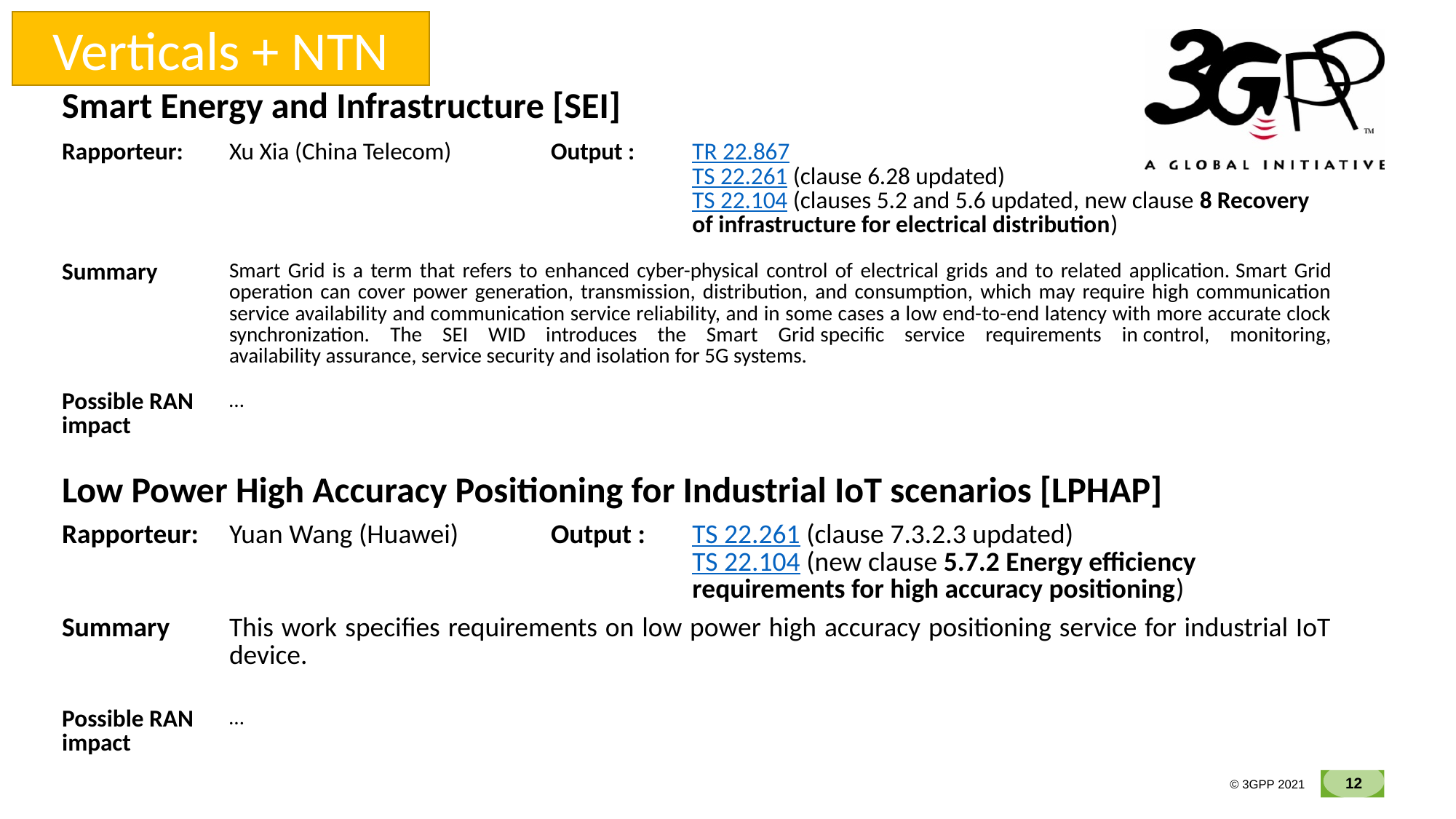

Verticals + NTN
| Smart Energy and Infrastructure [SEI] |  |  |  |
| --- | --- | --- | --- |
| Rapporteur: | Xu Xia (China Telecom) | Output : | TR 22.867 TS 22.261 (clause 6.28 updated) TS 22.104 (clauses 5.2 and 5.6 updated, new clause 8 Recovery of infrastructure for electrical distribution) |
| Summary | Smart Grid is a term that refers to enhanced cyber-physical control of electrical grids and to related application. Smart Grid operation can cover power generation, transmission, distribution, and consumption, which may require high communication service availability and communication service reliability, and in some cases a low end-to-end latency with more accurate clock synchronization. The SEI WID introduces the Smart Grid specific service requirements in control, monitoring, availability assurance, service security and isolation for 5G systems. |  |  |
| Possible RAN impact | … |  |  |
| Low Power High Accuracy Positioning for Industrial IoT scenarios [LPHAP] |  |  |  |
| --- | --- | --- | --- |
| Rapporteur: | Yuan Wang (Huawei) | Output : | TS 22.261 (clause 7.3.2.3 updated) TS 22.104 (new clause 5.7.2 Energy efficiency requirements for high accuracy positioning) |
| Summary | This work specifies requirements on low power high accuracy positioning service for industrial IoT device. |  |  |
| Possible RAN impact | … |  |  |